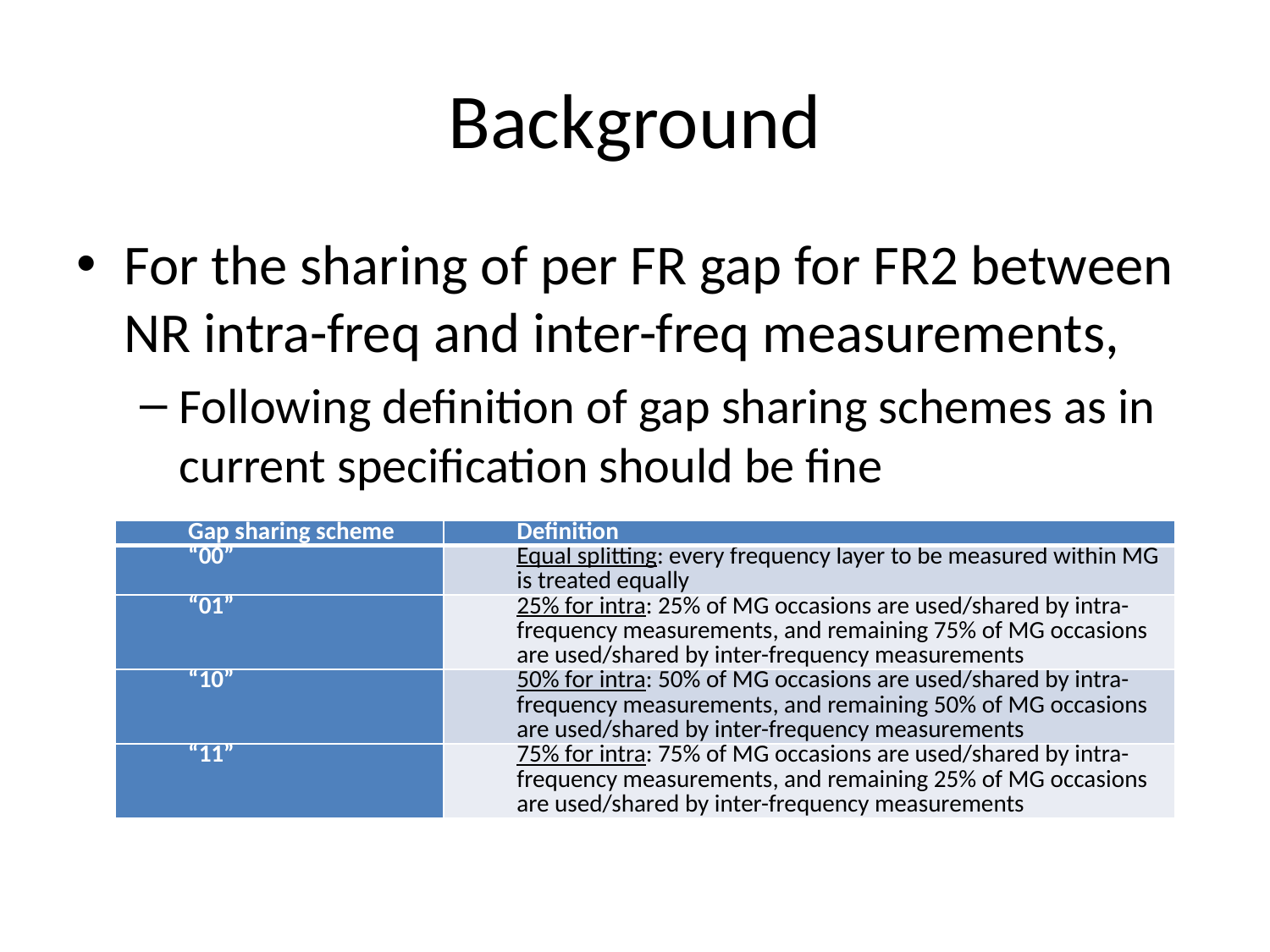

# Background
For the sharing of per FR gap for FR2 between NR intra-freq and inter-freq measurements,
Following definition of gap sharing schemes as in current specification should be fine

| Gap sharing scheme | Definition |
| --- | --- |
| “00” | Equal splitting: every frequency layer to be measured within MG is treated equally |
| “01” | 25% for intra: 25% of MG occasions are used/shared by intra-frequency measurements, and remaining 75% of MG occasions are used/shared by inter-frequency measurements |
| “10” | 50% for intra: 50% of MG occasions are used/shared by intra-frequency measurements, and remaining 50% of MG occasions are used/shared by inter-frequency measurements |
| “11” | 75% for intra: 75% of MG occasions are used/shared by intra-frequency measurements, and remaining 25% of MG occasions are used/shared by inter-frequency measurements |